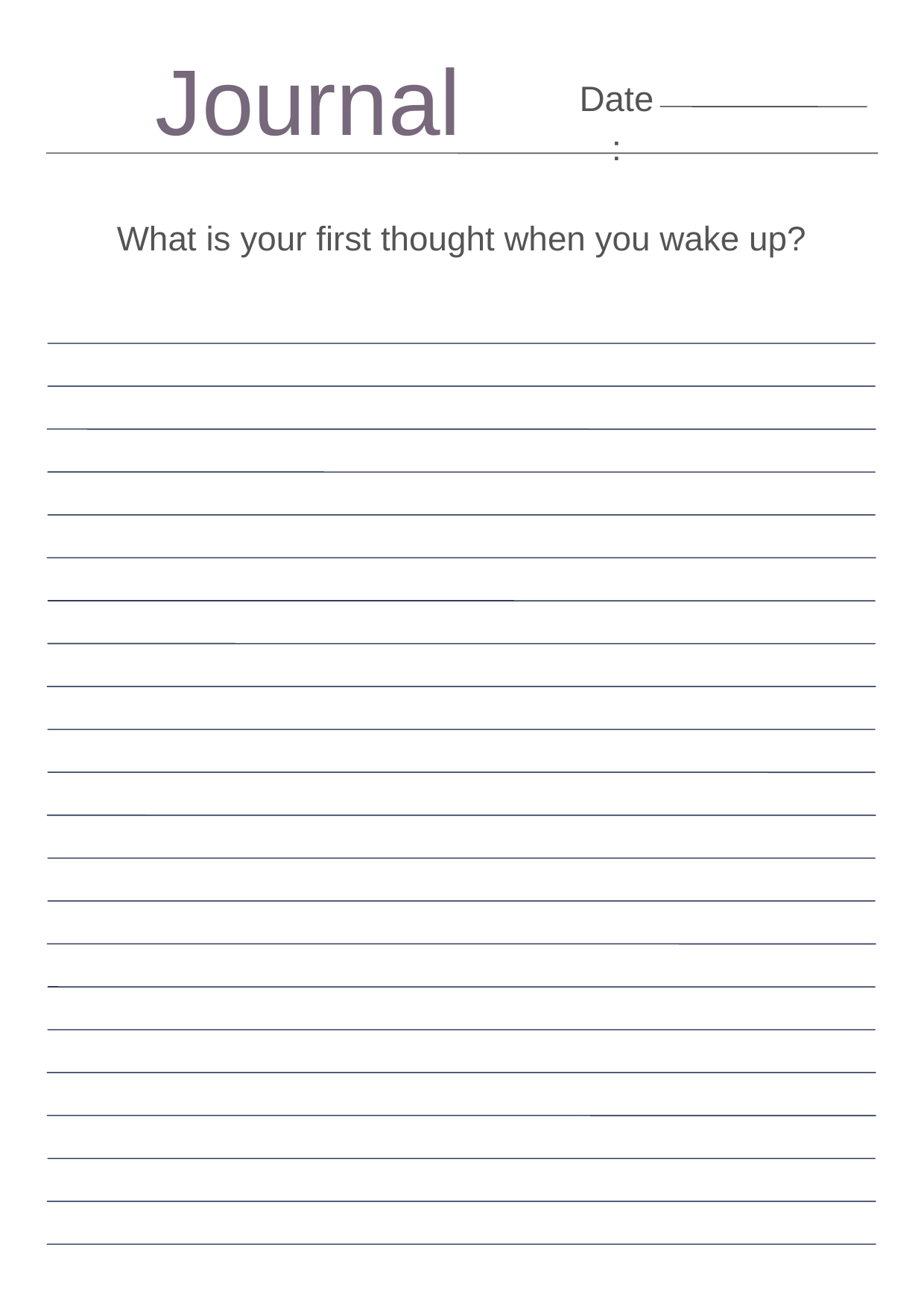

Journal
Date:

What is your first thought when you wake up?